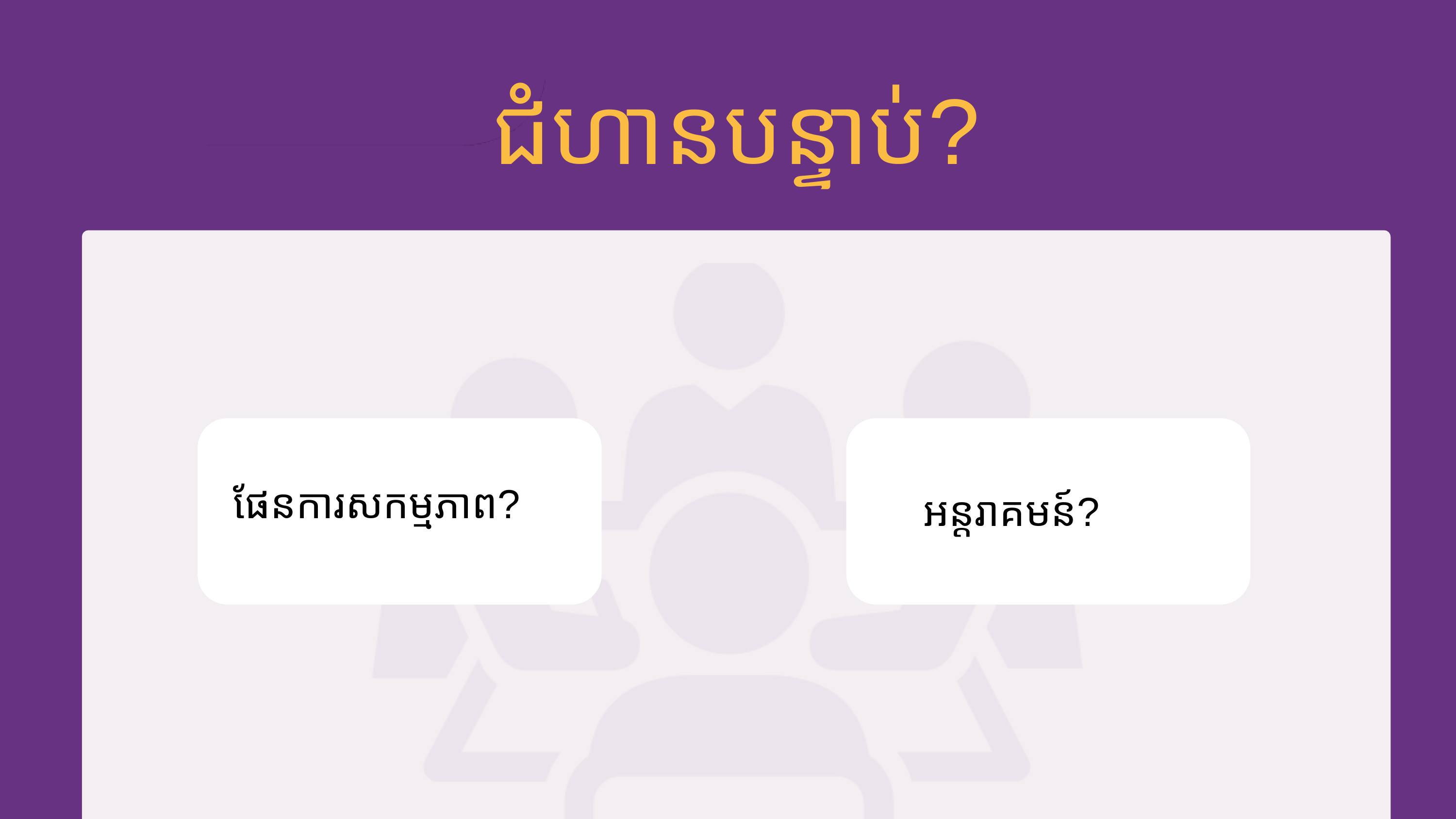

ជំហានបន្ទាប់?

ផែនការ​សកម្មភាព?
អន្តរាគមន៍?